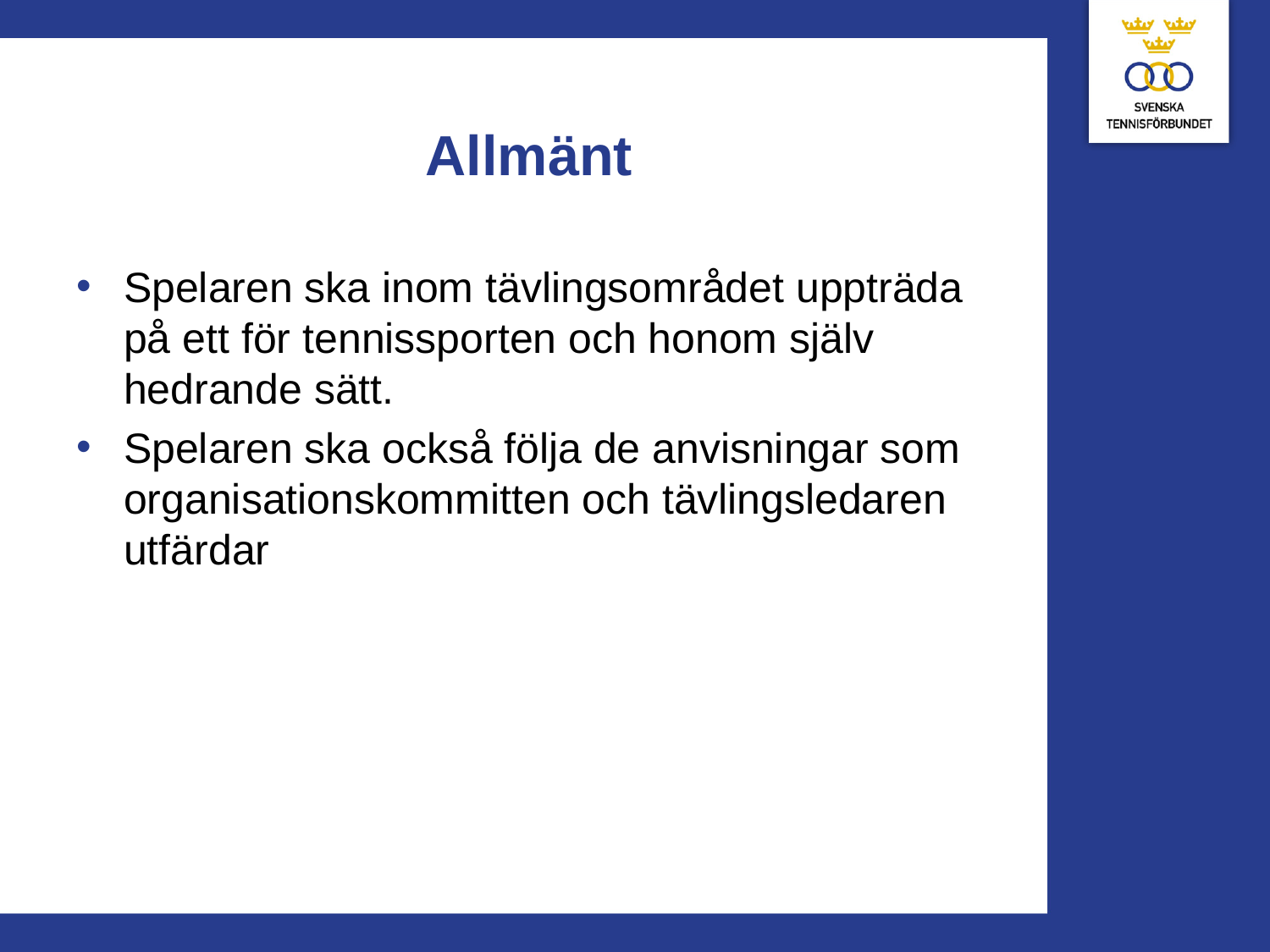

# Allmänt
Spelaren ska inom tävlingsområdet uppträda på ett för tennissporten och honom själv hedrande sätt.
Spelaren ska också följa de anvisningar som organisationskommitten och tävlingsledaren utfärdar